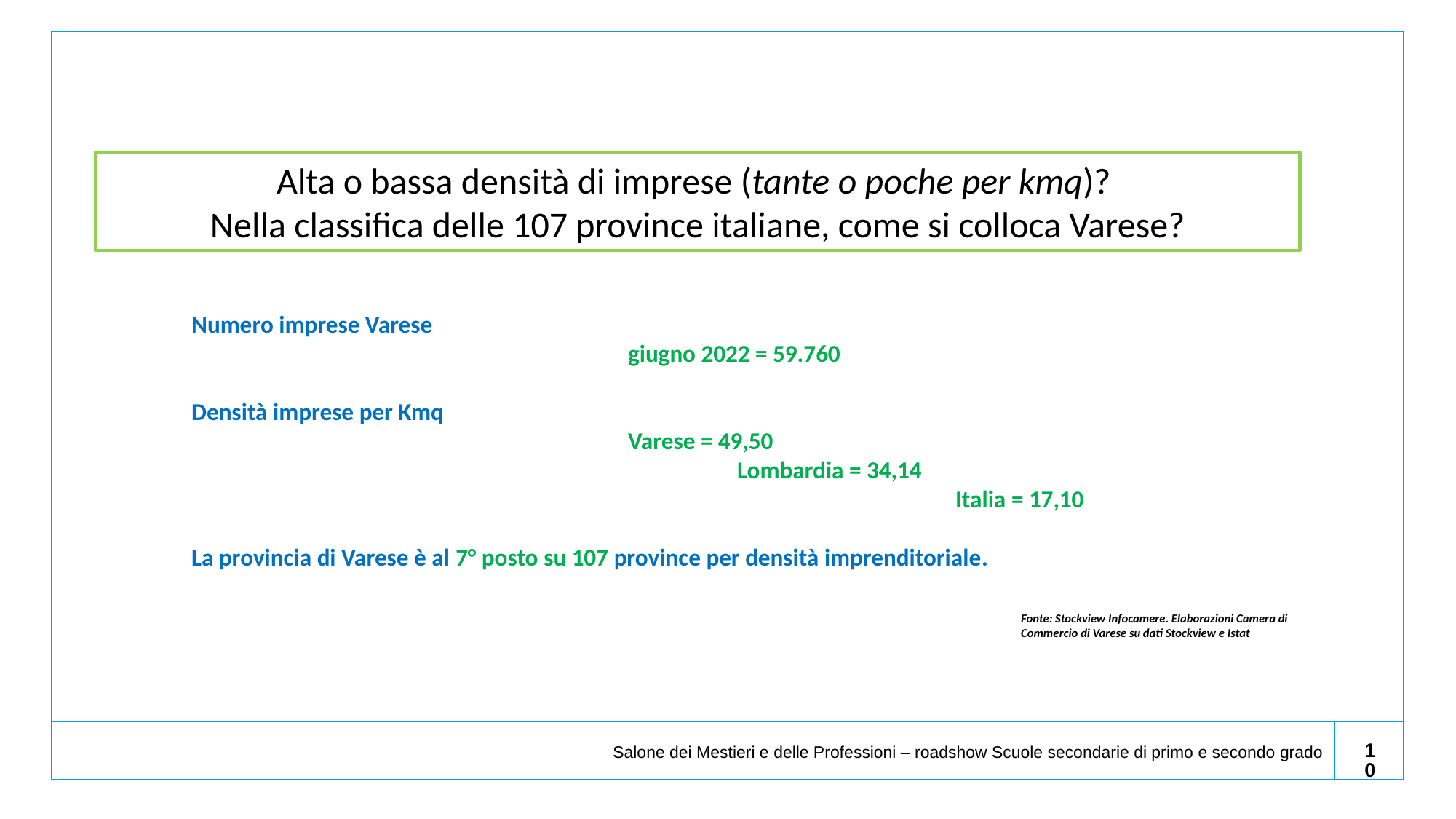

Alta o bassa densità di imprese (tante o poche per kmq)?
Nella classifica delle 107 province italiane, come si colloca Varese?
Numero imprese Varese
				giugno 2022 = 59.760

Densità imprese per Kmq
				Varese = 49,50
					Lombardia = 34,14
							Italia = 17,10

La provincia di Varese è al 7° posto su 107 province per densità imprenditoriale.
Fonte: Stockview Infocamere. Elaborazioni Camera di Commercio di Varese su dati Stockview e Istat

10
Salone dei Mestieri e delle Professioni – roadshow Scuole secondarie di primo e secondo grado